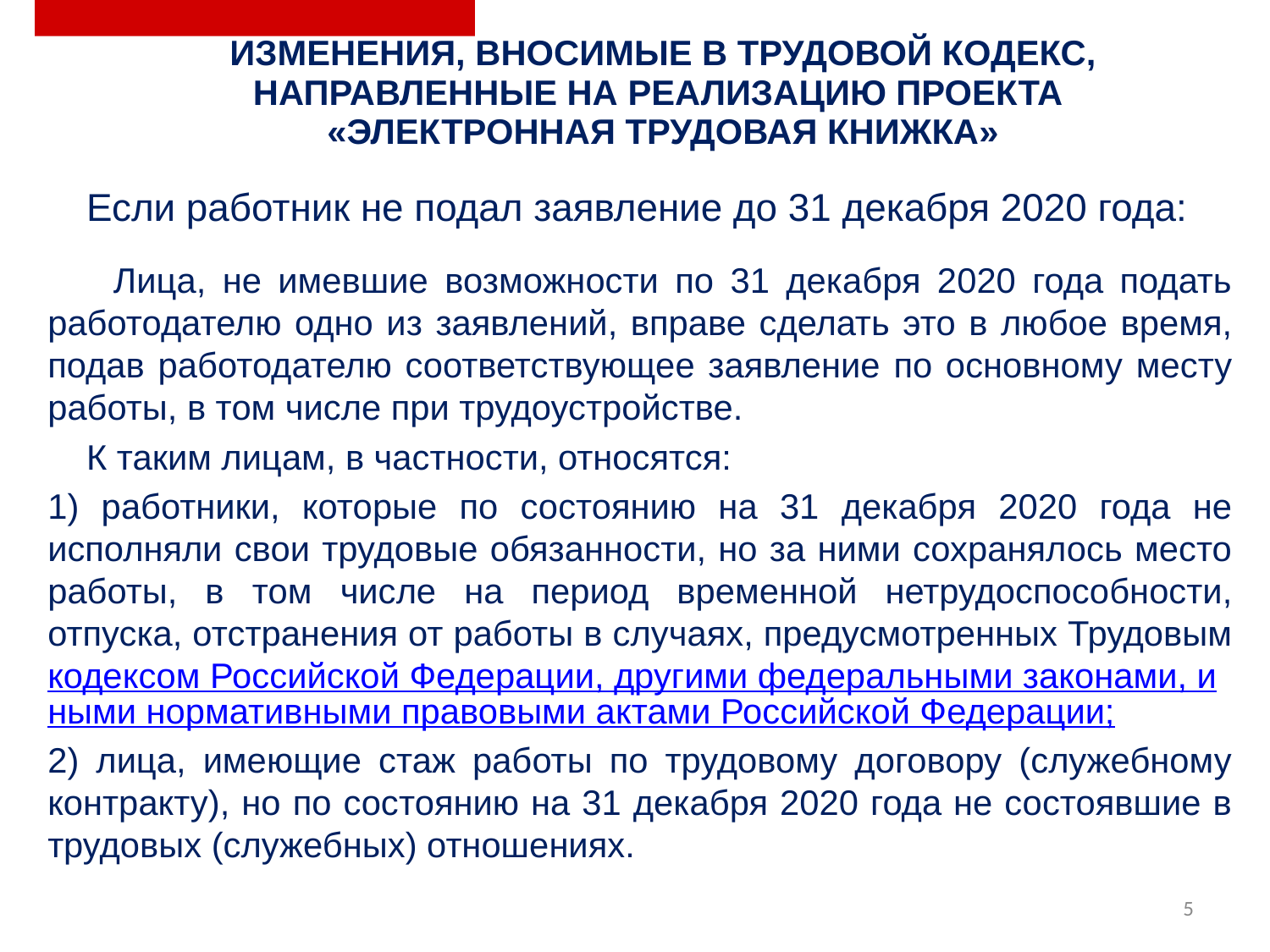

| ИЗМЕНЕНИЯ, ВНОСИМЫЕ В ТРУДОВОЙ КОДЕКС, НАПРАВЛЕННЫЕ НА РЕАЛИЗАЦИЮ ПРОЕКТА «ЭЛЕКТРОННАЯ ТРУДОВАЯ КНИЖКА» |
| --- |
    Если работник не подал заявление до 31 декабря 2020 года:

    Лица, не имевшие возможности по 31 декабря 2020 года подать работодателю одно из заявлений, вправе сделать это в любое время, подав работодателю соответствующее заявление по основному месту работы, в том числе при трудоустройстве.
    К таким лицам, в частности, относятся:
1) работники, которые по состоянию на 31 декабря 2020 года не исполняли свои трудовые обязанности, но за ними сохранялось место работы, в том числе на период временной нетрудоспособности, отпуска, отстранения от работы в случаях, предусмотренных Трудовым кодексом Российской Федерации, другими федеральными законами, иными нормативными правовыми актами Российской Федерации;
2) лица, имеющие стаж работы по трудовому договору (служебному контракту), но по состоянию на 31 декабря 2020 года не состоявшие в трудовых (служебных) отношениях.

5